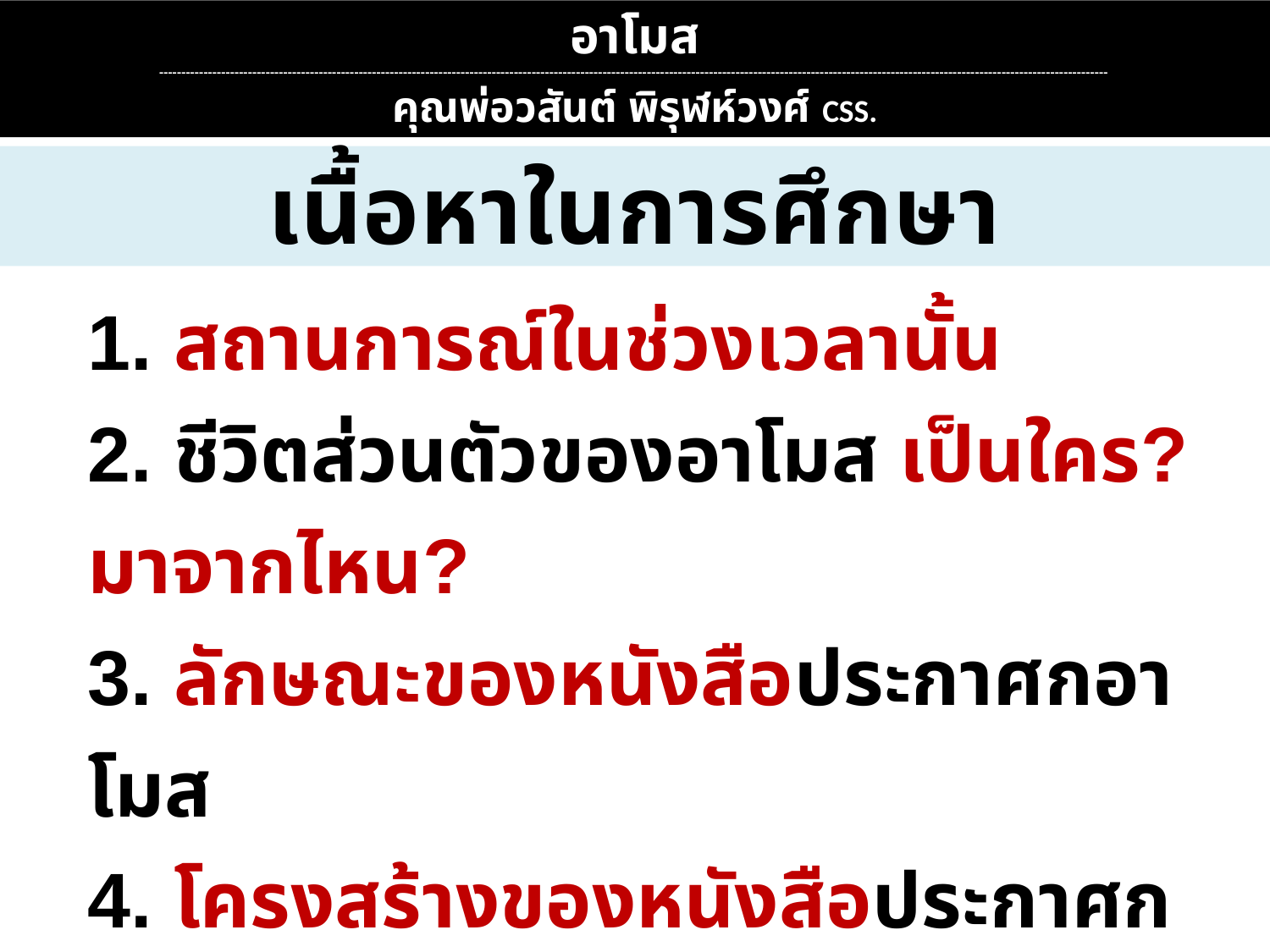

อาโมส
----------------------------------------------------------------------------------------------------------------------------------------------------------------------------------------------------------------------
คุณพ่อวสันต์ พิรุฬห์วงศ์ CSS.
เนื้อหาในการศึกษา
1. สถานการณ์ในช่วงเวลานั้น
2. ชีวิตส่วนตัวของอาโมส เป็นใคร? มาจากไหน?
3. ลักษณะของหนังสือประกาศกอาโมส
4. โครงสร้างของหนังสือประกาศกอาโมส
5. สาระสำคัญของหนังสือ
6. ข้อคิดที่ได้จากหนังสือประกาศกอาโมส